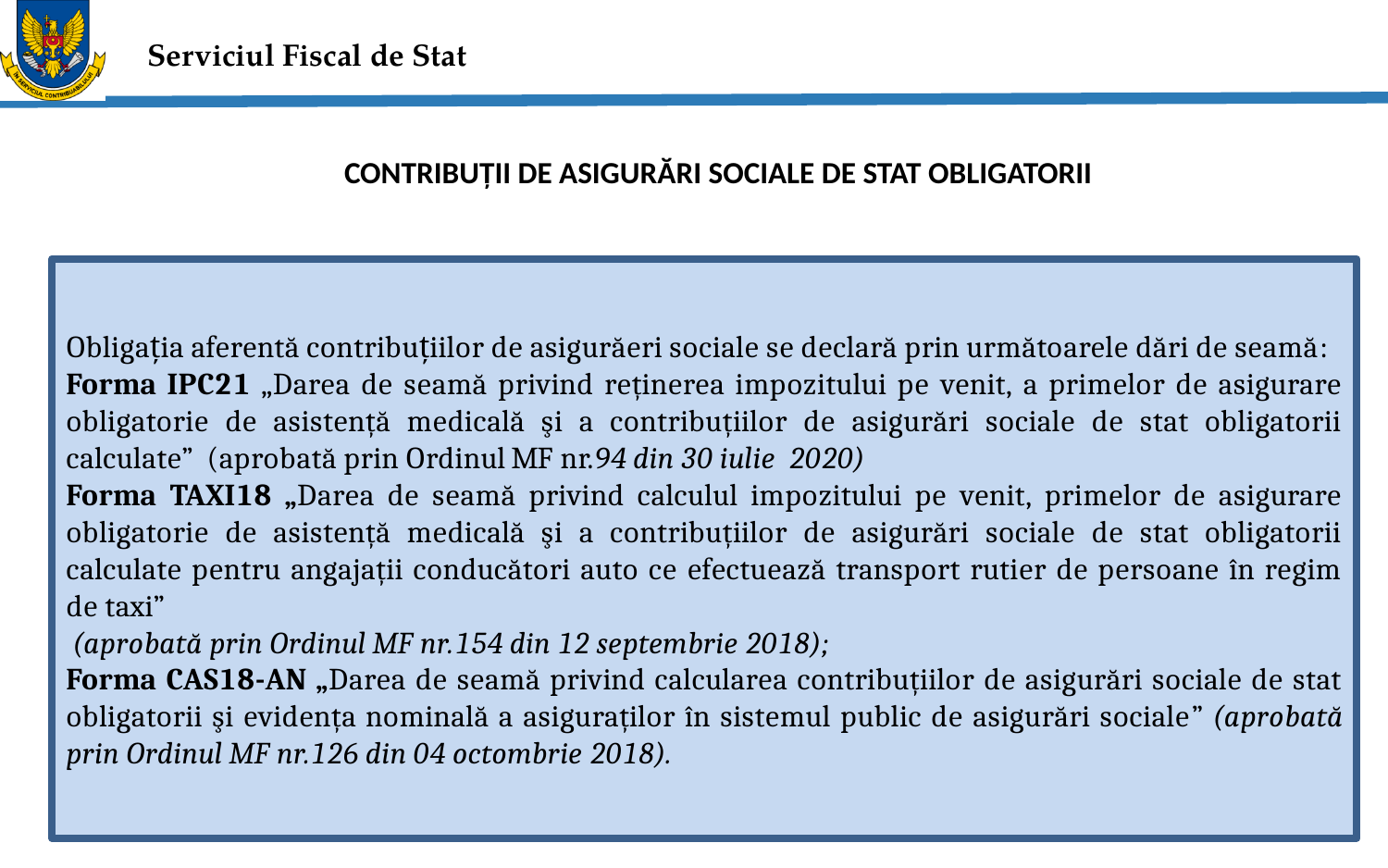

CONTRIBUȚII DE ASIGURĂRI SOCIALE DE STAT OBLIGATORII
#
Obligația aferentă contribuțiilor de asigurăeri sociale se declară prin următoarele dări de seamă:
Forma IPC21 „Darea de seamă privind reţinerea impozitului pe venit, a primelor de asigurare obligatorie de asistenţă medicală şi a contribuţiilor de asigurări sociale de stat obligatorii calculate”  (aprobată prin Ordinul MF nr.94 din 30 iulie  2020)
Forma TAXI18 „Darea de seamă privind calculul impozitului pe venit, primelor de asigurare obligatorie de asistenţă medicală şi a contribuţiilor de asigurări sociale de stat obligatorii calculate pentru angajaţii conducători auto ce efectuează transport rutier de persoane în regim de taxi”
 (aprobată prin Ordinul MF nr.154 din 12 septembrie 2018);
Forma CAS18-AN „Darea de seamă privind calcularea contribuţiilor de asigurări sociale de stat obligatorii şi evidenţa nominală a asiguraţilor în sistemul public de asigurări sociale” (aprobată prin Ordinul MF nr.126 din 04 octombrie 2018).
28